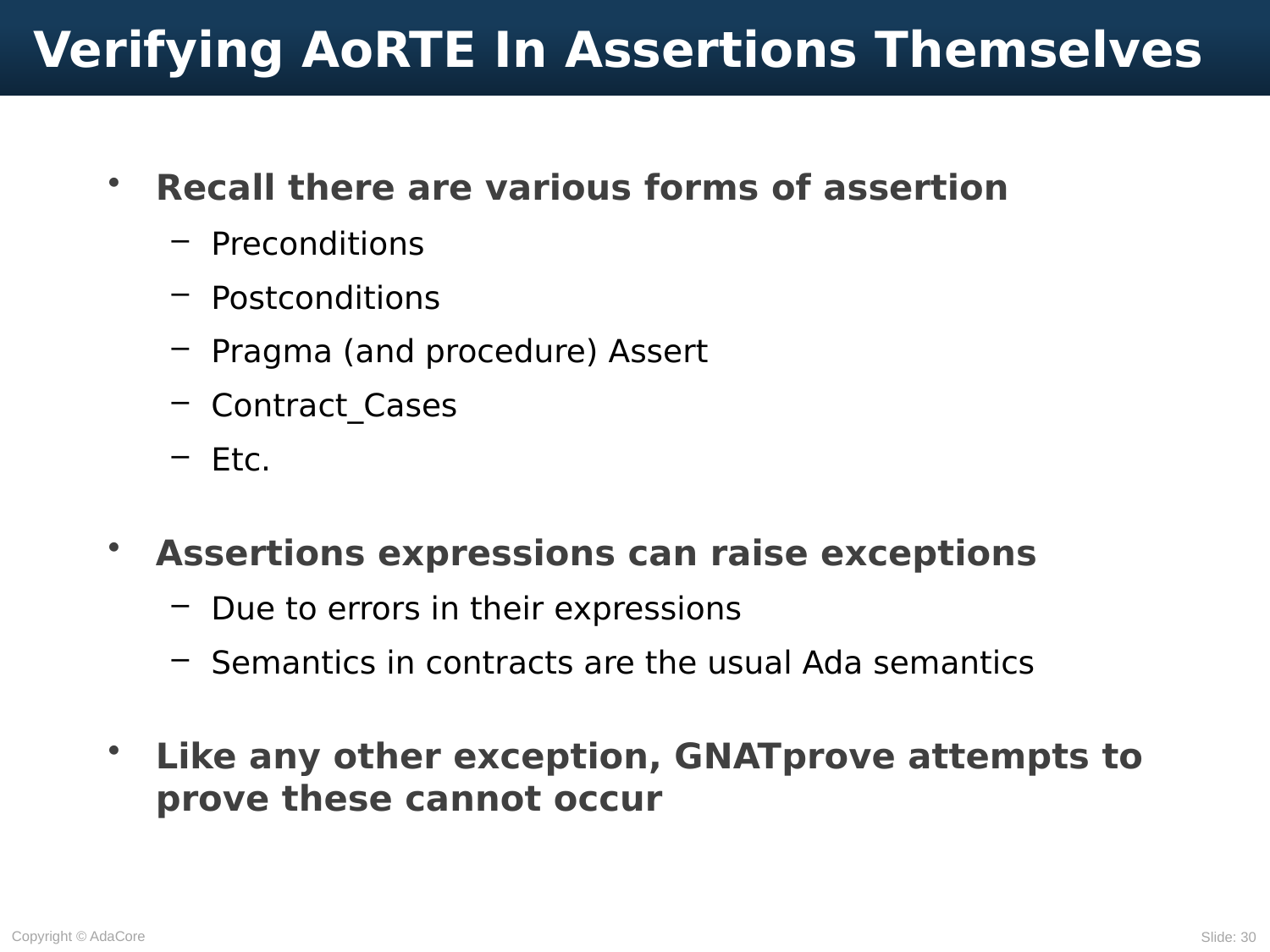

# Verifying AoRTE In Assertions Themselves
Recall there are various forms of assertion
Preconditions
Postconditions
Pragma (and procedure) Assert
Contract_Cases
Etc.
Assertions expressions can raise exceptions
Due to errors in their expressions
Semantics in contracts are the usual Ada semantics
Like any other exception, GNATprove attempts to prove these cannot occur